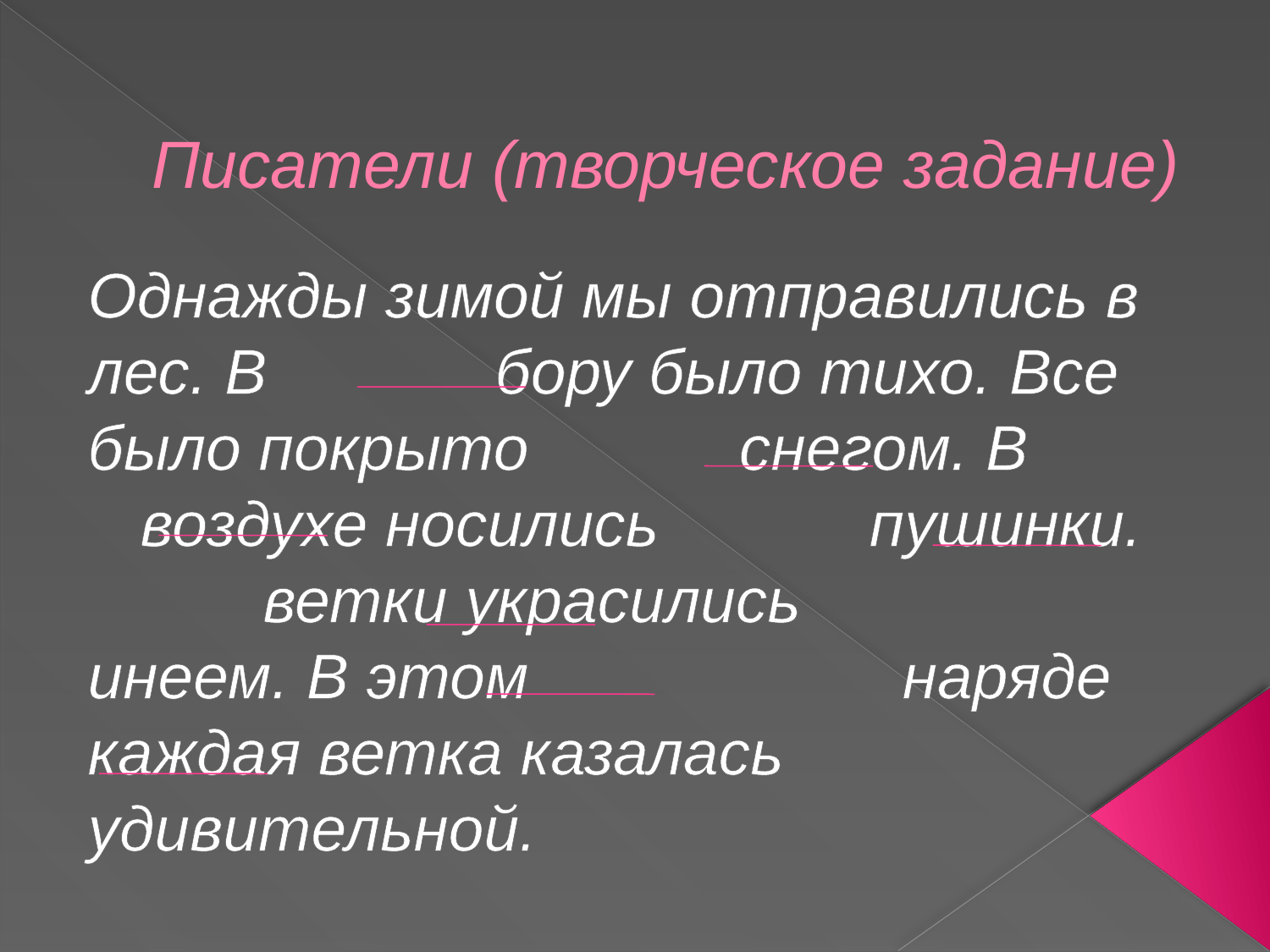

# Писатели (творческое задание)
Однажды зимой мы отправились в лес. В             бору было тихо. Все было покрыто            снегом. В            воздухе носились            пушинки.            ветки украсились            инеем. В этом             	   наряде каждая ветка казалась удивительной.